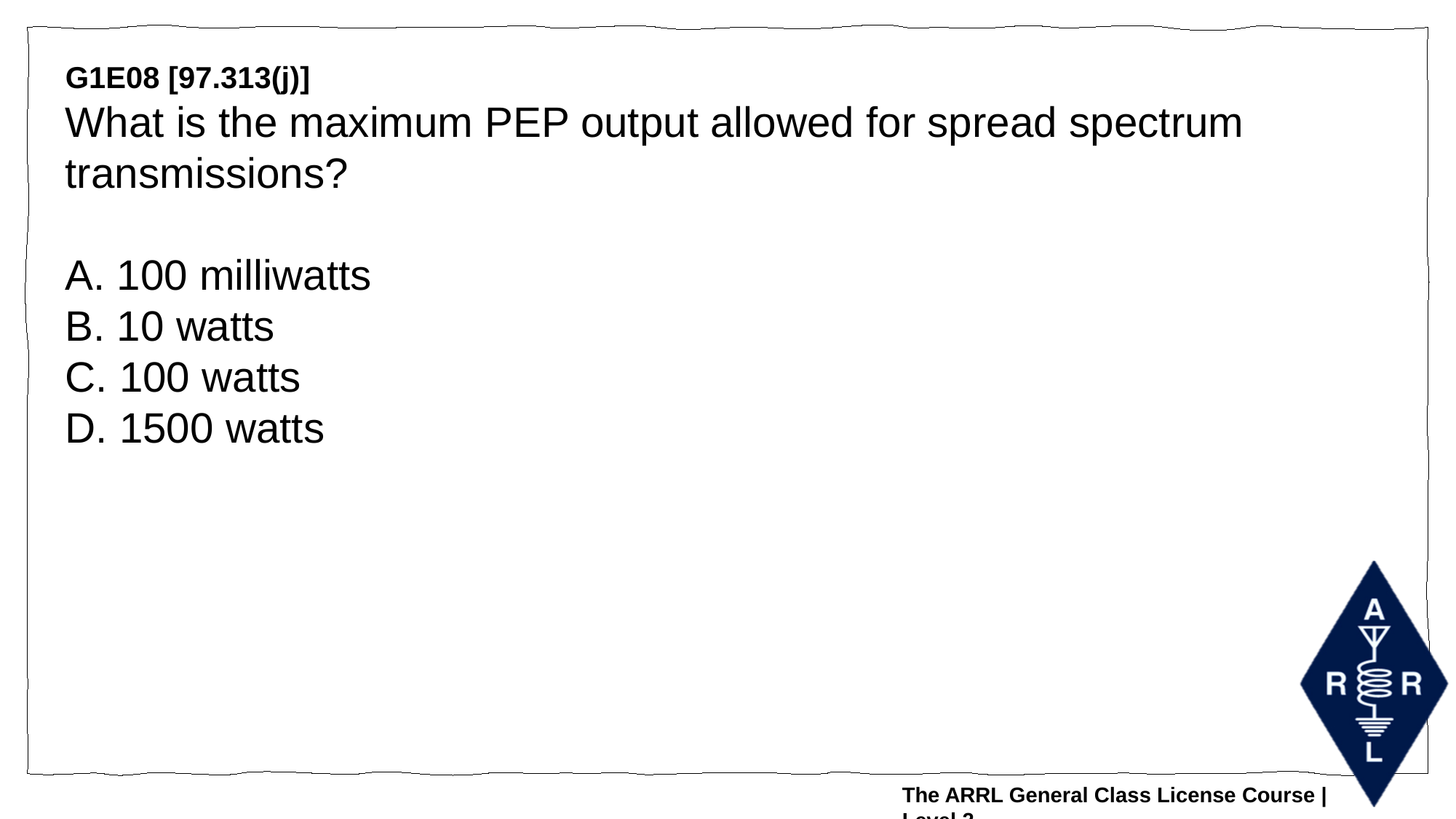

G1E08 [97.313(j)]
What is the maximum PEP output allowed for spread spectrum transmissions?

A. 100 milliwatts
B. 10 watts
C. 100 watts
D. 1500 watts